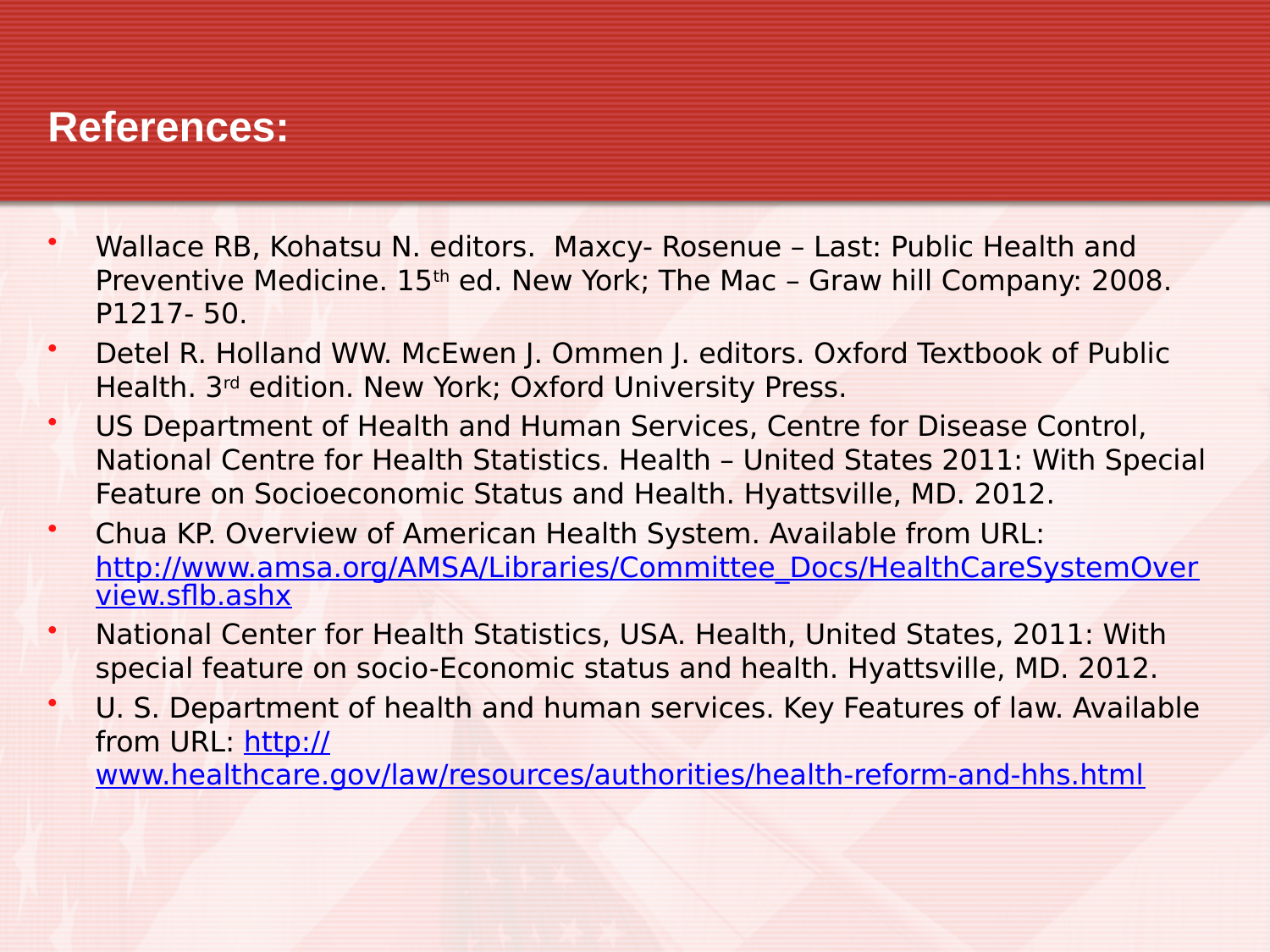

# References:
Wallace RB, Kohatsu N. editors.  Maxcy- Rosenue – Last: Public Health and Preventive Medicine. 15th ed. New York; The Mac – Graw hill Company: 2008. P1217- 50.
Detel R. Holland WW. McEwen J. Ommen J. editors. Oxford Textbook of Public Health. 3rd edition. New York; Oxford University Press.
US Department of Health and Human Services, Centre for Disease Control, National Centre for Health Statistics. Health – United States 2011: With Special Feature on Socioeconomic Status and Health. Hyattsville, MD. 2012.
Chua KP. Overview of American Health System. Available from URL: http://www.amsa.org/AMSA/Libraries/Committee_Docs/HealthCareSystemOverview.sflb.ashx
National Center for Health Statistics, USA. Health, United States, 2011: With special feature on socio-Economic status and health. Hyattsville, MD. 2012.
U. S. Department of health and human services. Key Features of law. Available from URL: http://www.healthcare.gov/law/resources/authorities/health-reform-and-hhs.html